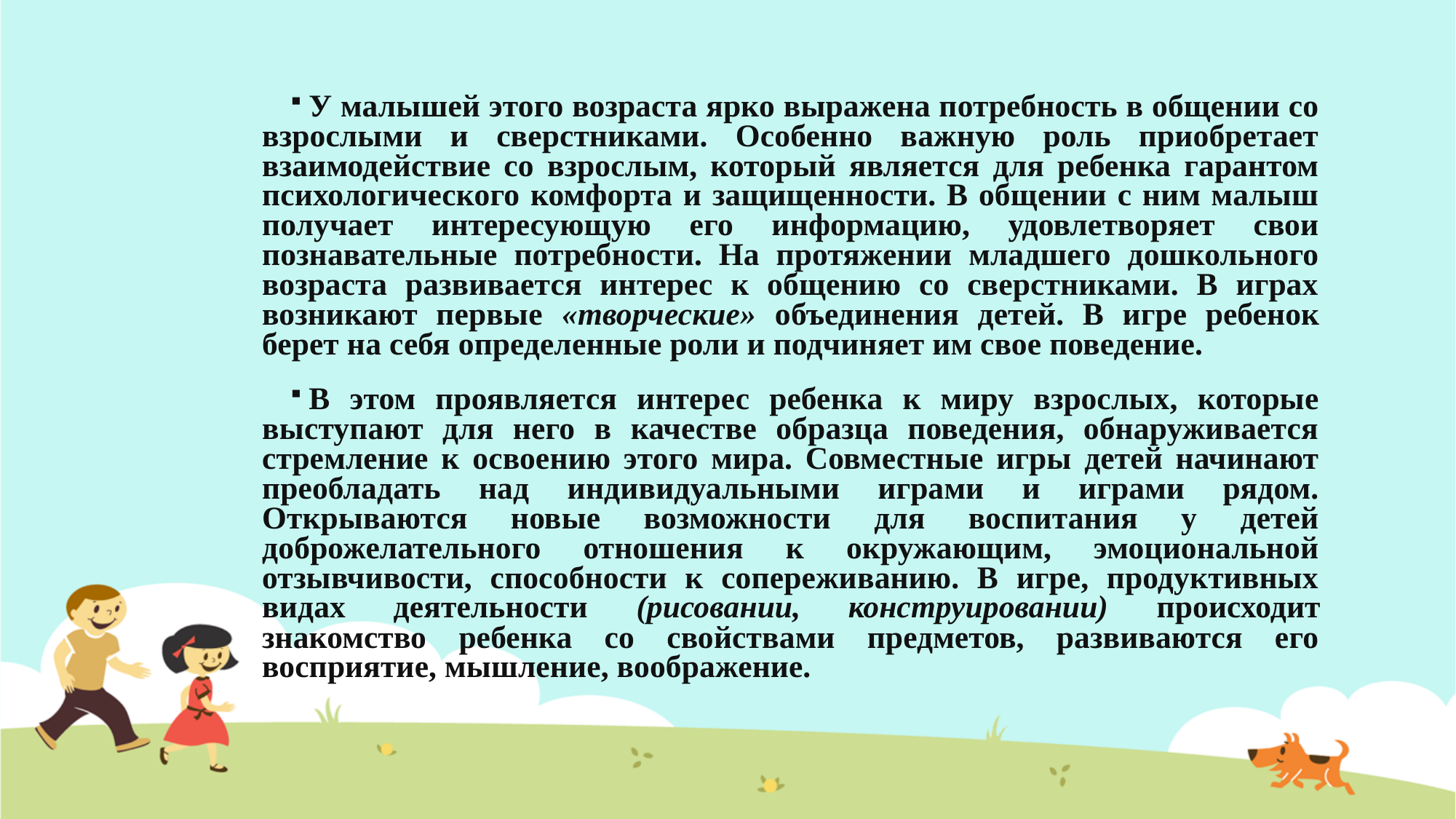

У малышей этого возраста ярко выражена потребность в общении со взрослыми и сверстниками. Особенно важную роль приобретает взаимодействие со взрослым, который является для ребенка гарантом психологического комфорта и защищенности. В общении с ним малыш получает интересующую его информацию, удовлетворяет свои познавательные потребности. На протяжении младшего дошкольного возраста развивается интерес к общению со сверстниками. В играх возникают первые «творческие» объединения детей. В игре ребенок берет на себя определенные роли и подчиняет им свое поведение.
В этом проявляется интерес ребенка к миру взрослых, которые выступают для него в качестве образца поведения, обнаруживается стремление к освоению этого мира. Совместные игры детей начинают преобладать над индивидуальными играми и играми рядом. Открываются новые возможности для воспитания у детей доброжелательного отношения к окружающим, эмоциональной отзывчивости, способности к сопереживанию. В игре, продуктивных видах деятельности (рисовании, конструировании) происходит знакомство ребенка со свойствами предметов, развиваются его восприятие, мышление, воображение.